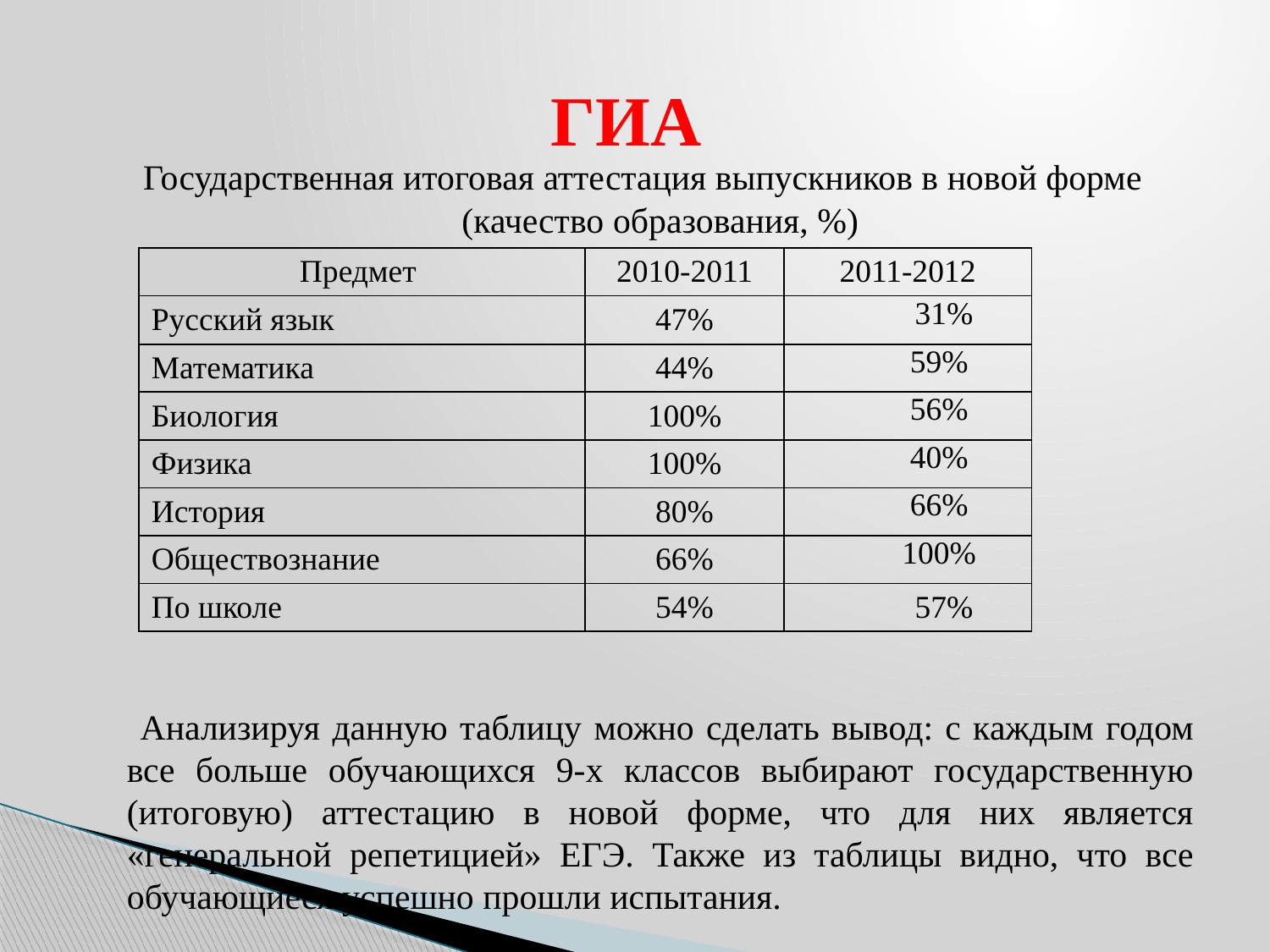

# ГИА
Государственная итоговая аттестация выпускников в новой форме (качество образования, %)

    Анализируя данную таблицу можно сделать вывод: с каждым годом все больше обучающихся 9-х классов выбирают государственную (итоговую) аттестацию в новой форме, что для них является «генеральной репетицией» ЕГЭ. Также из таблицы видно, что все обучающиеся успешно прошли испытания.
| Предмет | 2010-2011 | 2011-2012 |
| --- | --- | --- |
| Русский язык | 47% | 31% |
| Математика | 44% | 59% |
| Биология | 100% | 56% |
| Физика | 100% | 40% |
| История | 80% | 66% |
| Обществознание | 66% | 100% |
| По школе | 54% | 57% |